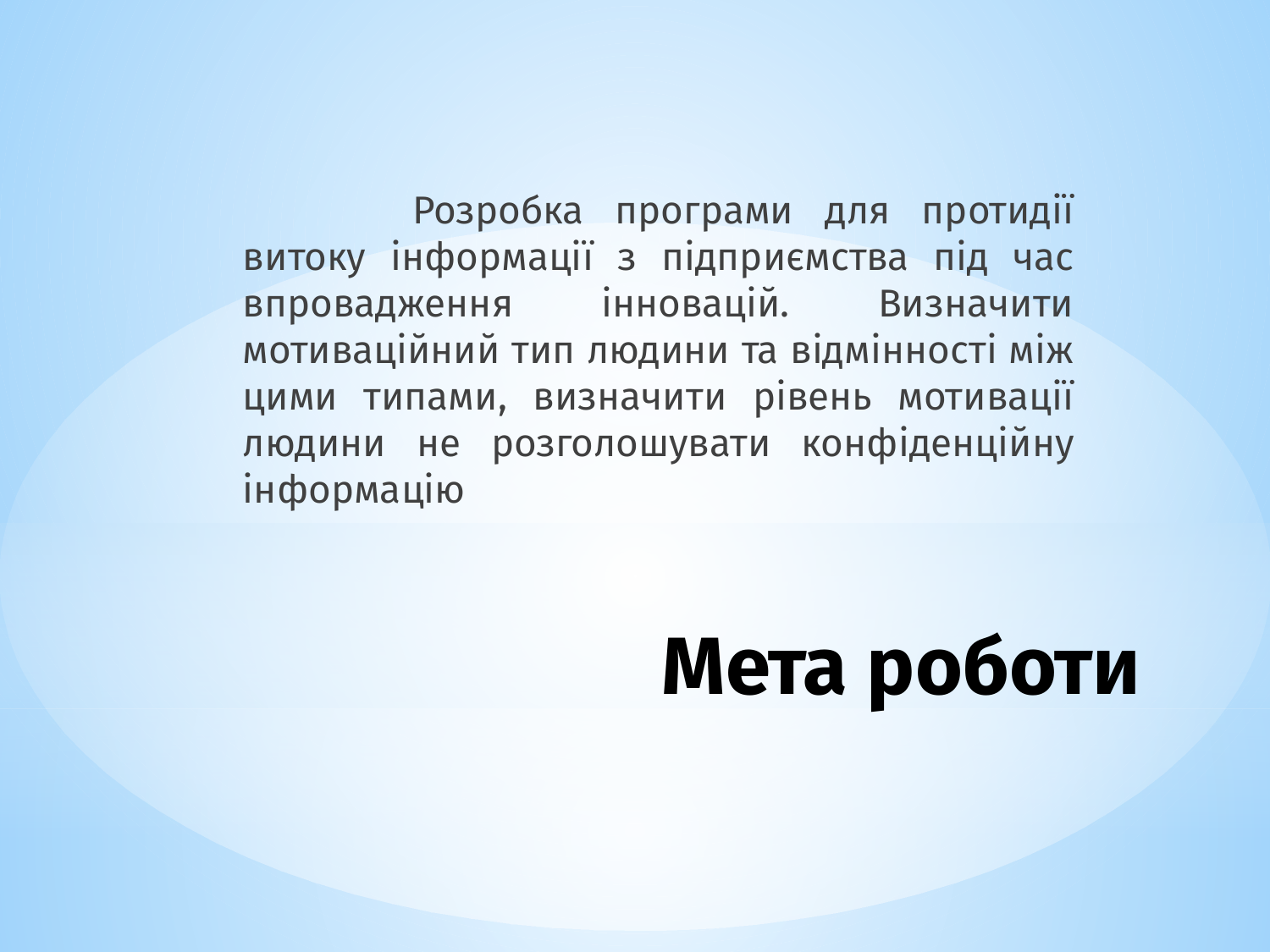

Розробка програми для протидії витоку інформації з підприємства під час впровадження інновацій. Визначити мотиваційний тип людини та відмінності між цими типами, визначити рівень мотивації людини не розголошувати конфіденційну інформацію

# Мета роботи